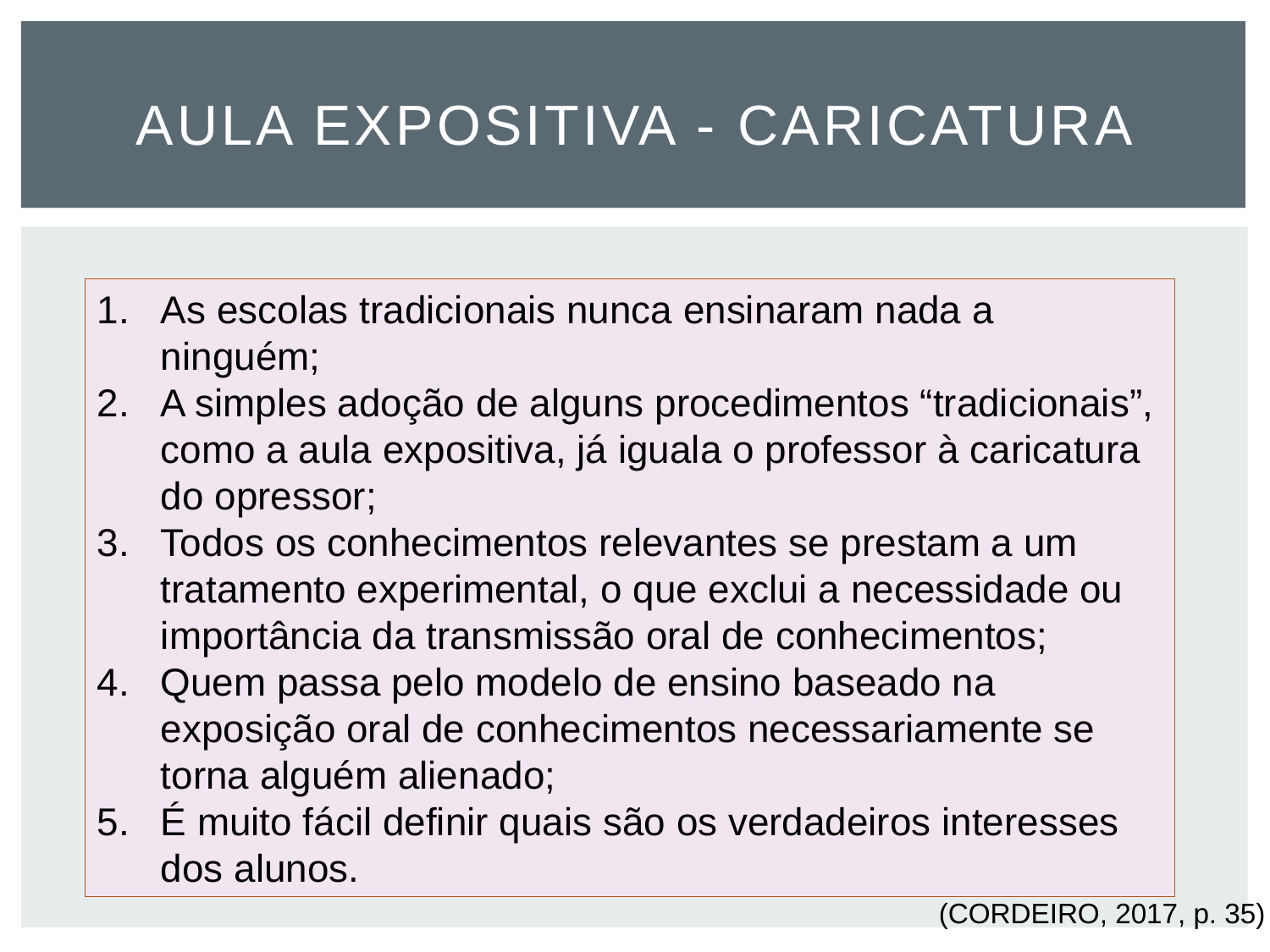

# Aula Expositiva - Caricatura
As escolas tradicionais nunca ensinaram nada a ninguém;
A simples adoção de alguns procedimentos “tradicionais”, como a aula expositiva, já iguala o professor à caricatura do opressor;
Todos os conhecimentos relevantes se prestam a um tratamento experimental, o que exclui a necessidade ou importância da transmissão oral de conhecimentos;
Quem passa pelo modelo de ensino baseado na exposição oral de conhecimentos necessariamente se torna alguém alienado;
É muito fácil definir quais são os verdadeiros interesses dos alunos.
(CORDEIRO, 2017, p. 35)